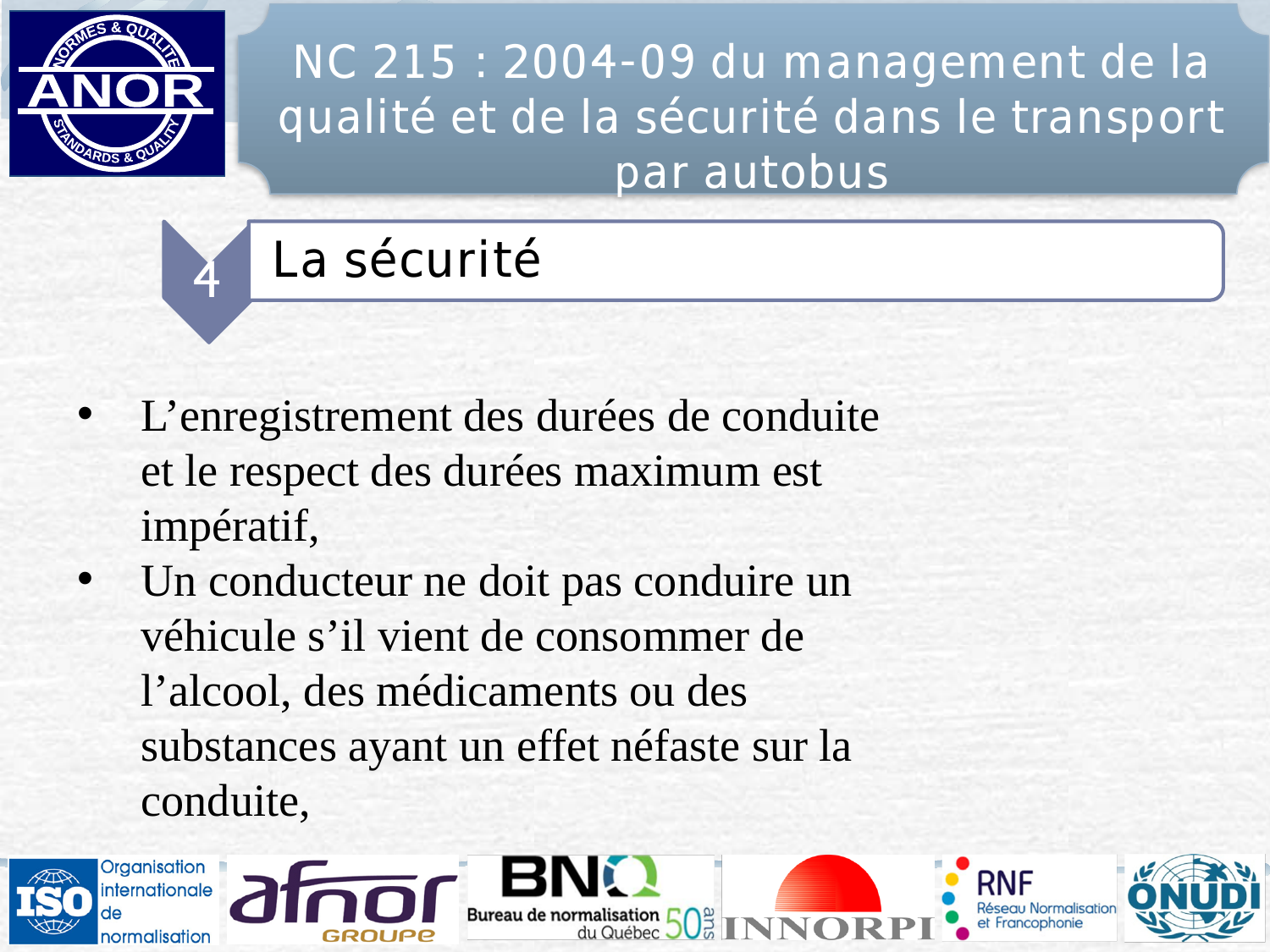

NC 215 : 2004-09 du management de la qualité et de la sécurité dans le transport par autobus

4

La sécurité
L’enregistrement des durées de conduite et le respect des durées maximum est impératif,
Un conducteur ne doit pas conduire un véhicule s’il vient de consommer de l’alcool, des médicaments ou des substances ayant un effet néfaste sur la conduite,